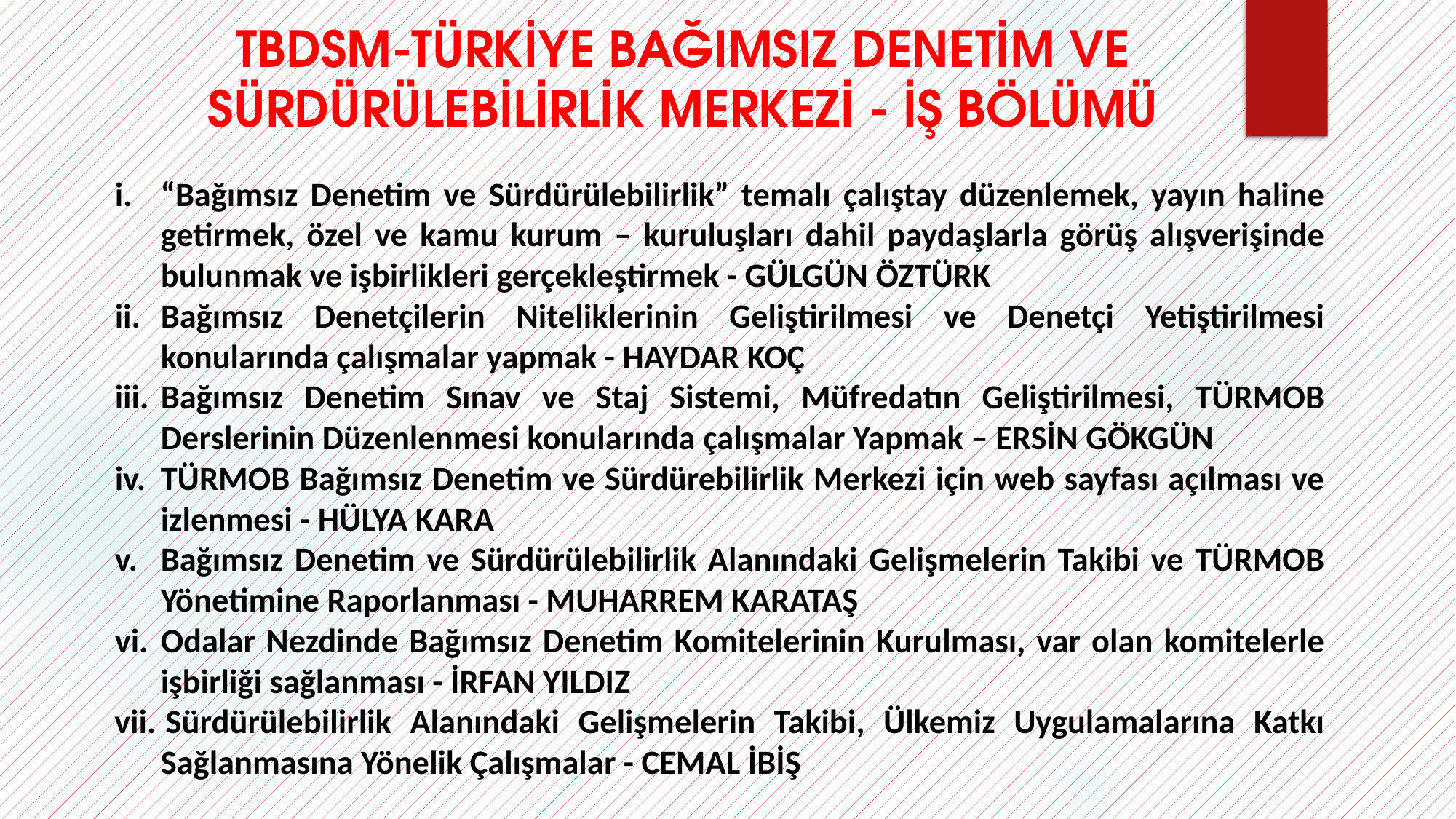

# TBDSM-TÜRKİYE BAĞIMSIZ DENETİM VE SÜRDÜRÜLEBİLİRLİK MERKEZİ - İŞ BÖLÜMÜ
“Bağımsız Denetim ve Sürdürülebilirlik” temalı çalıştay düzenlemek, yayın haline getirmek, özel ve kamu kurum – kuruluşları dahil paydaşlarla görüş alışverişinde bulunmak ve işbirlikleri gerçekleştirmek - GÜLGÜN ÖZTÜRK
Bağımsız Denetçilerin Niteliklerinin Geliştirilmesi ve Denetçi Yetiştirilmesi konularında çalışmalar yapmak - HAYDAR KOÇ
Bağımsız Denetim Sınav ve Staj Sistemi, Müfredatın Geliştirilmesi, TÜRMOB Derslerinin Düzenlenmesi konularında çalışmalar Yapmak – ERSİN GÖKGÜN
TÜRMOB Bağımsız Denetim ve Sürdürebilirlik Merkezi için web sayfası açılması ve izlenmesi - HÜLYA KARA
Bağımsız Denetim ve Sürdürülebilirlik Alanındaki Gelişmelerin Takibi ve TÜRMOB Yönetimine Raporlanması - MUHARREM KARATAŞ
Odalar Nezdinde Bağımsız Denetim Komitelerinin Kurulması, var olan komitelerle işbirliği sağlanması - İRFAN YILDIZ
Sürdürülebilirlik Alanındaki Gelişmelerin Takibi, Ülkemiz Uygulamalarına Katkı Sağlanmasına Yönelik Çalışmalar - CEMAL İBİŞ